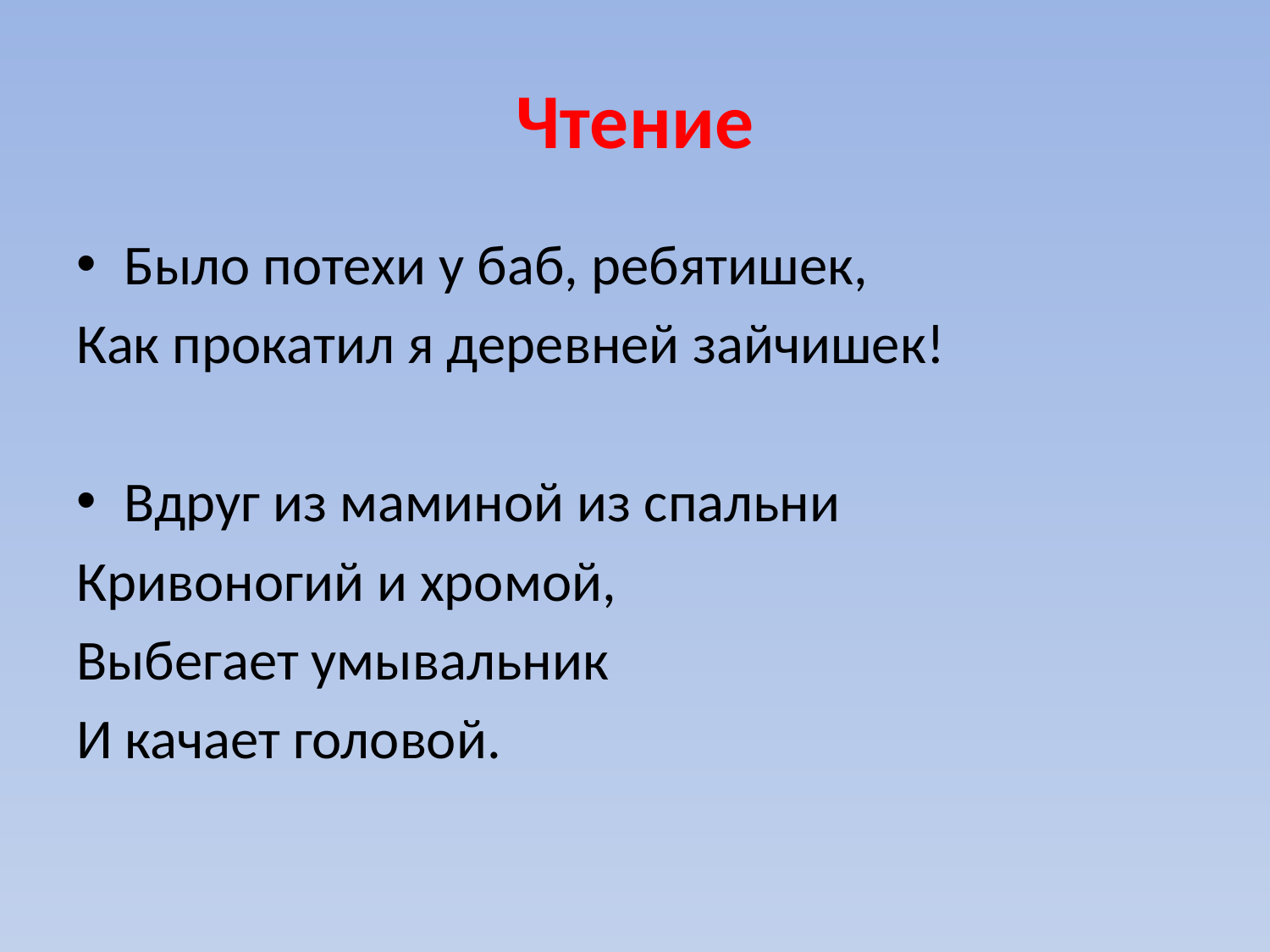

# Чтение
Было потехи у баб, ребятишек,
Как прокатил я деревней зайчишек!

Вдруг из маминой из спальни
Кривоногий и хромой,
Выбегает умывальник
И качает головой.